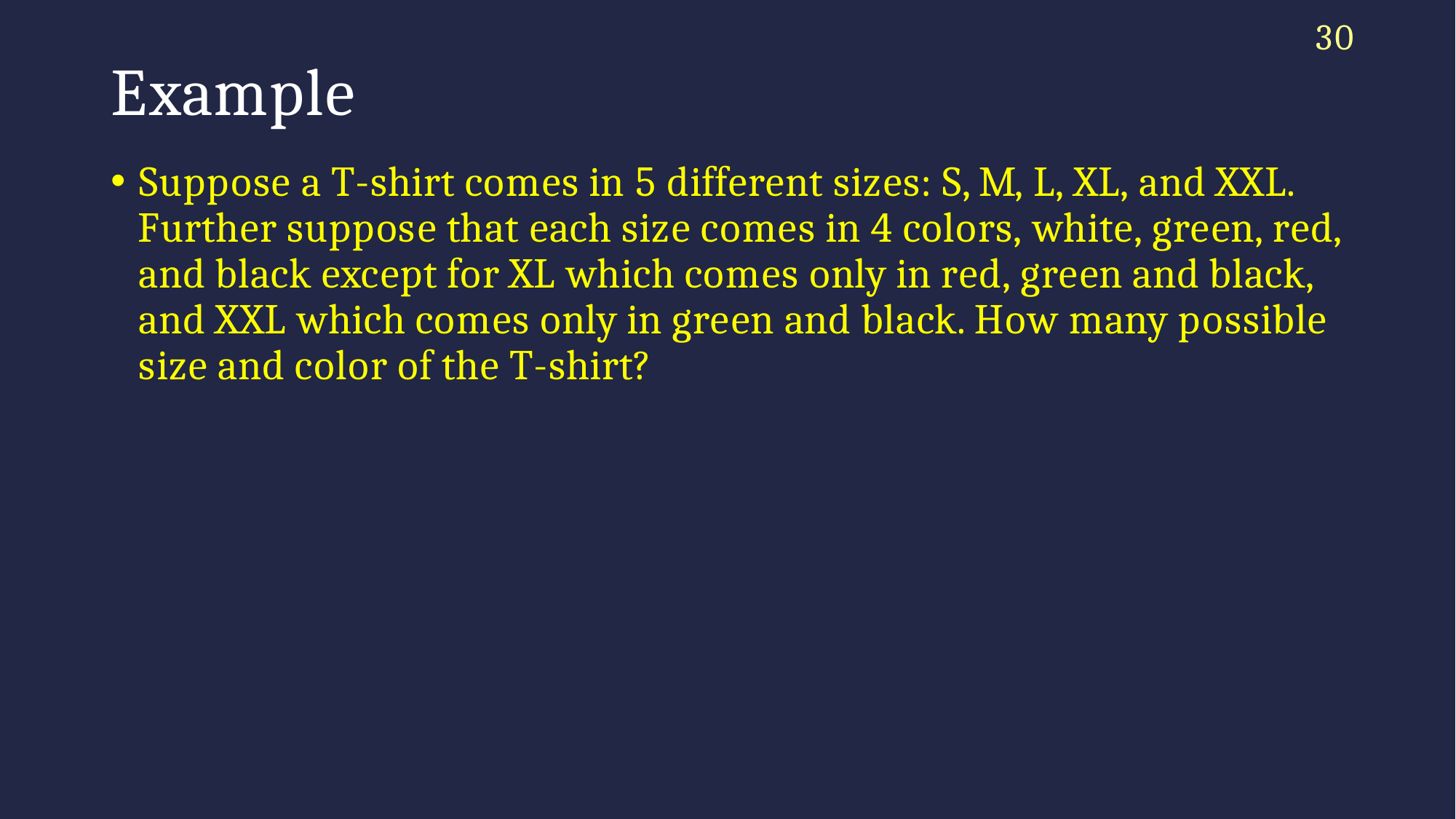

30
# Example
Suppose a T-shirt comes in 5 different sizes: S, M, L, XL, and XXL. Further suppose that each size comes in 4 colors, white, green, red, and black except for XL which comes only in red, green and black, and XXL which comes only in green and black. How many possible size and color of the T-shirt?